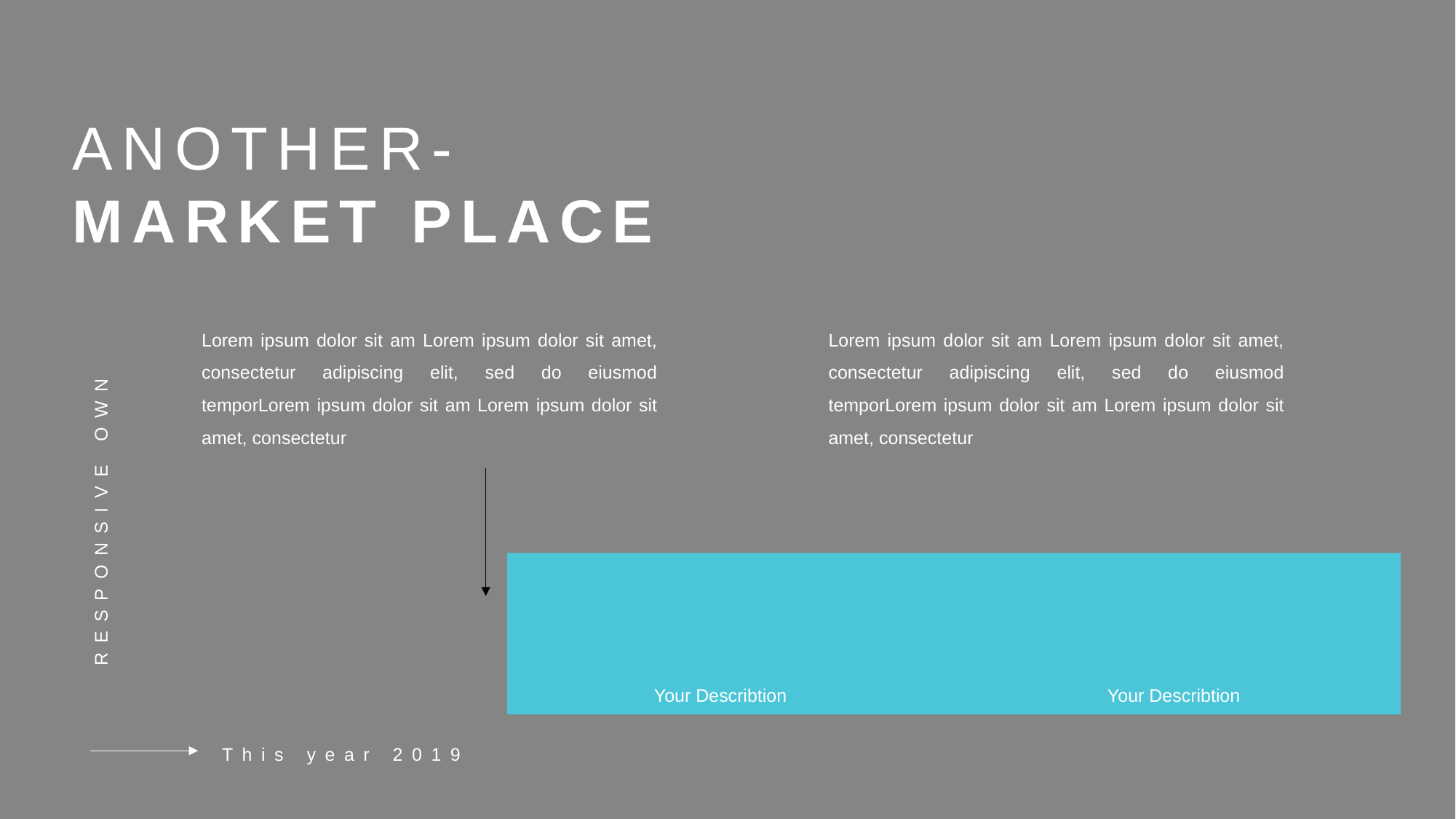

ANOTHER-
MARKET PLACE
Lorem ipsum dolor sit am Lorem ipsum dolor sit amet, consectetur adipiscing elit, sed do eiusmod temporLorem ipsum dolor sit am Lorem ipsum dolor sit amet, consectetur

Lorem ipsum dolor sit am Lorem ipsum dolor sit amet, consectetur adipiscing elit, sed do eiusmod temporLorem ipsum dolor sit am Lorem ipsum dolor sit amet, consectetur

RESPONSIVE OWN

Your Describtion
Your Describtion
This year 2019